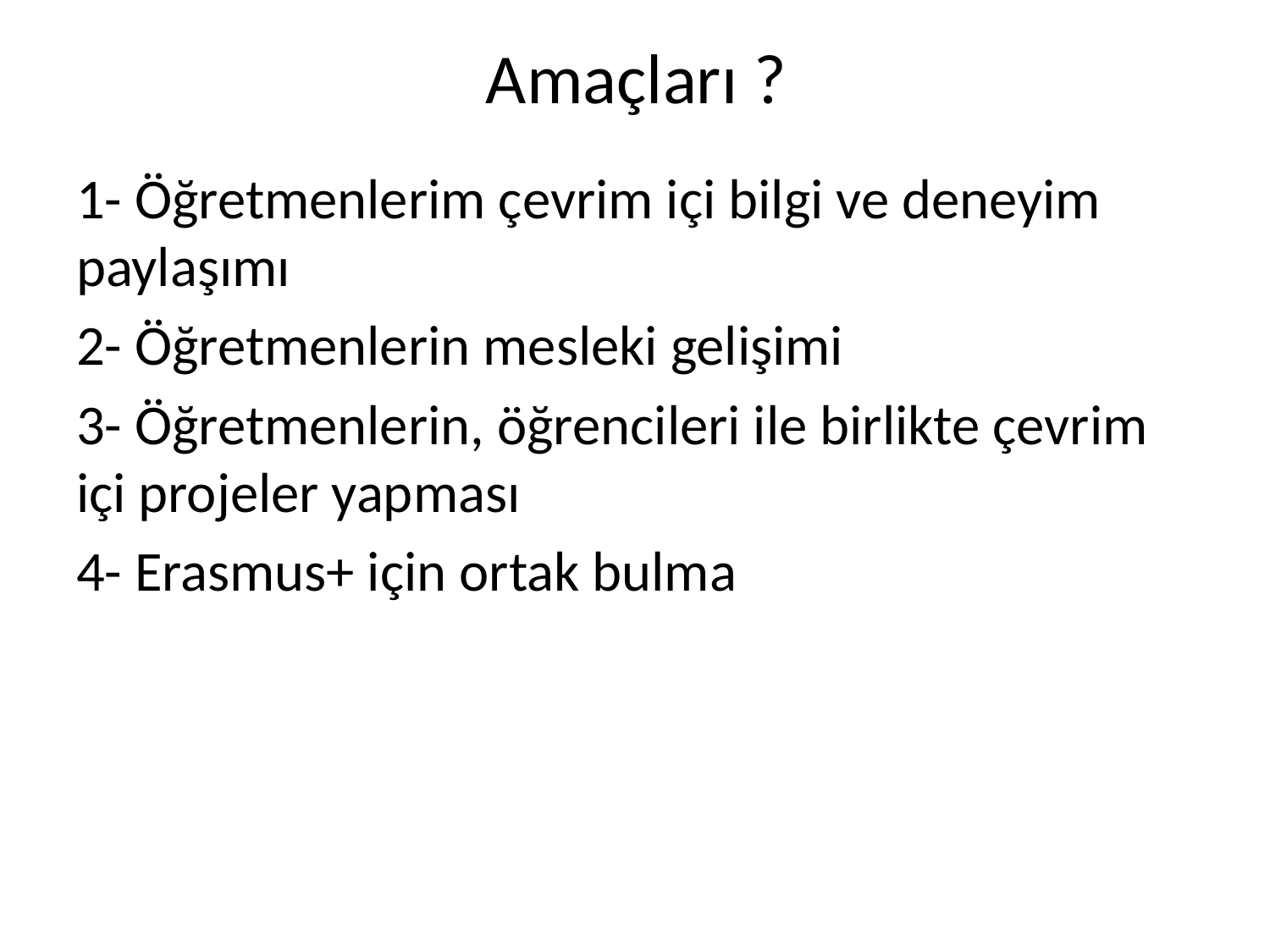

# Amaçları ?
1- Öğretmenlerim çevrim içi bilgi ve deneyim paylaşımı
2- Öğretmenlerin mesleki gelişimi
3- Öğretmenlerin, öğrencileri ile birlikte çevrim içi projeler yapması
4- Erasmus+ için ortak bulma